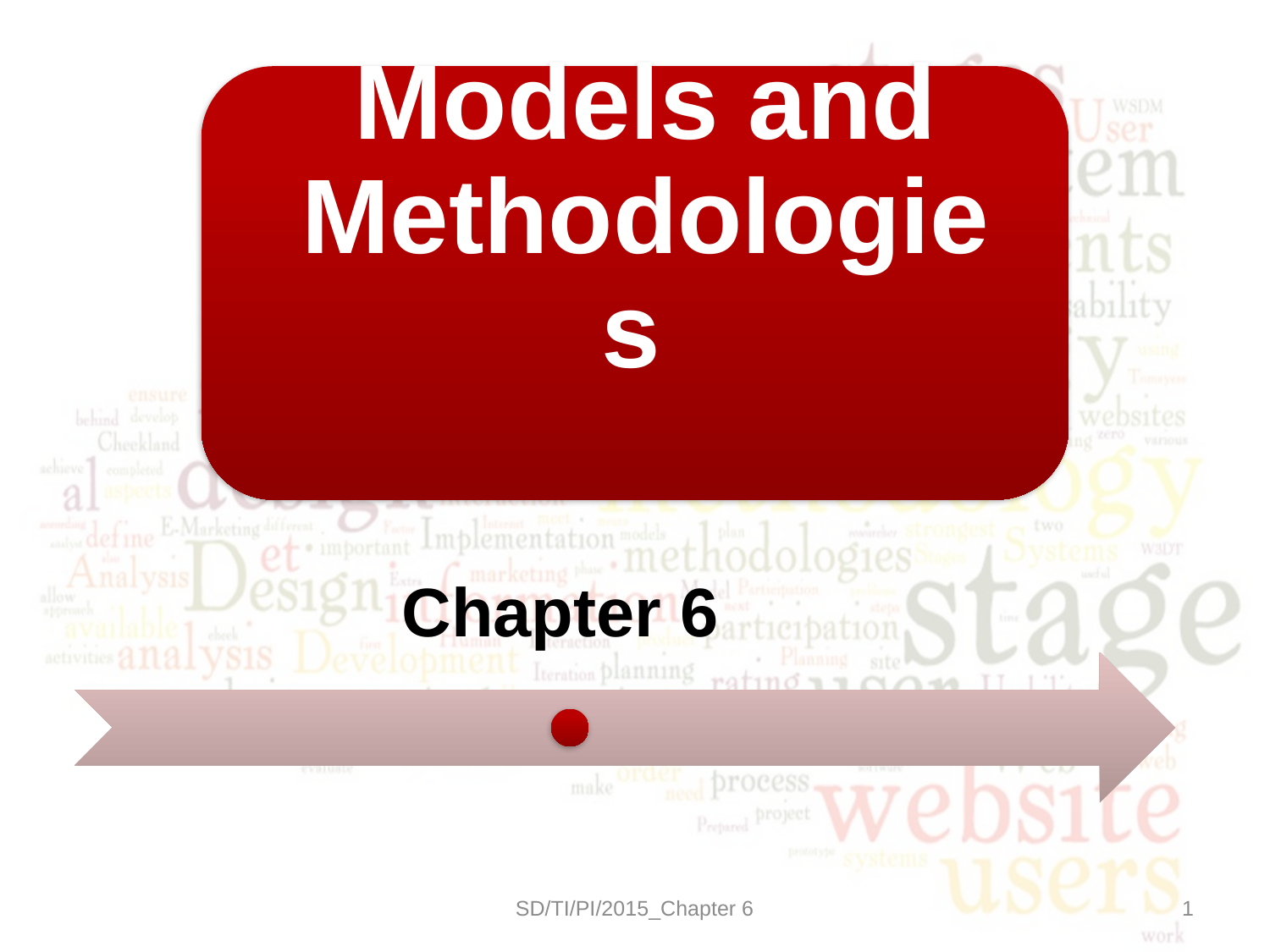

Models and Methodologies
Chapter 6
SD/TI/PI/2015_Chapter 6
1